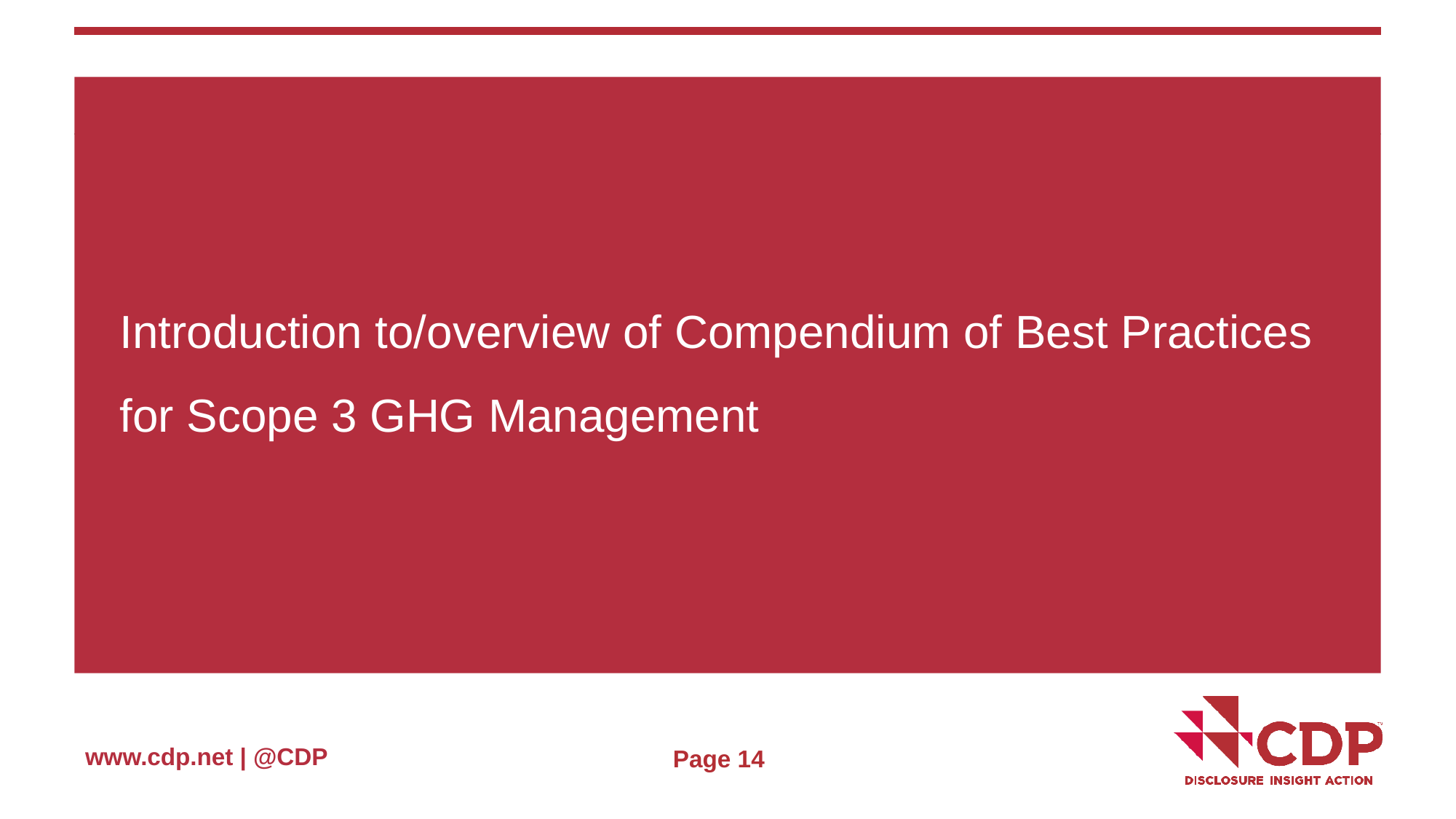

Introduction to/overview of Compendium of Best Practices for Scope 3 GHG Management
Page 14